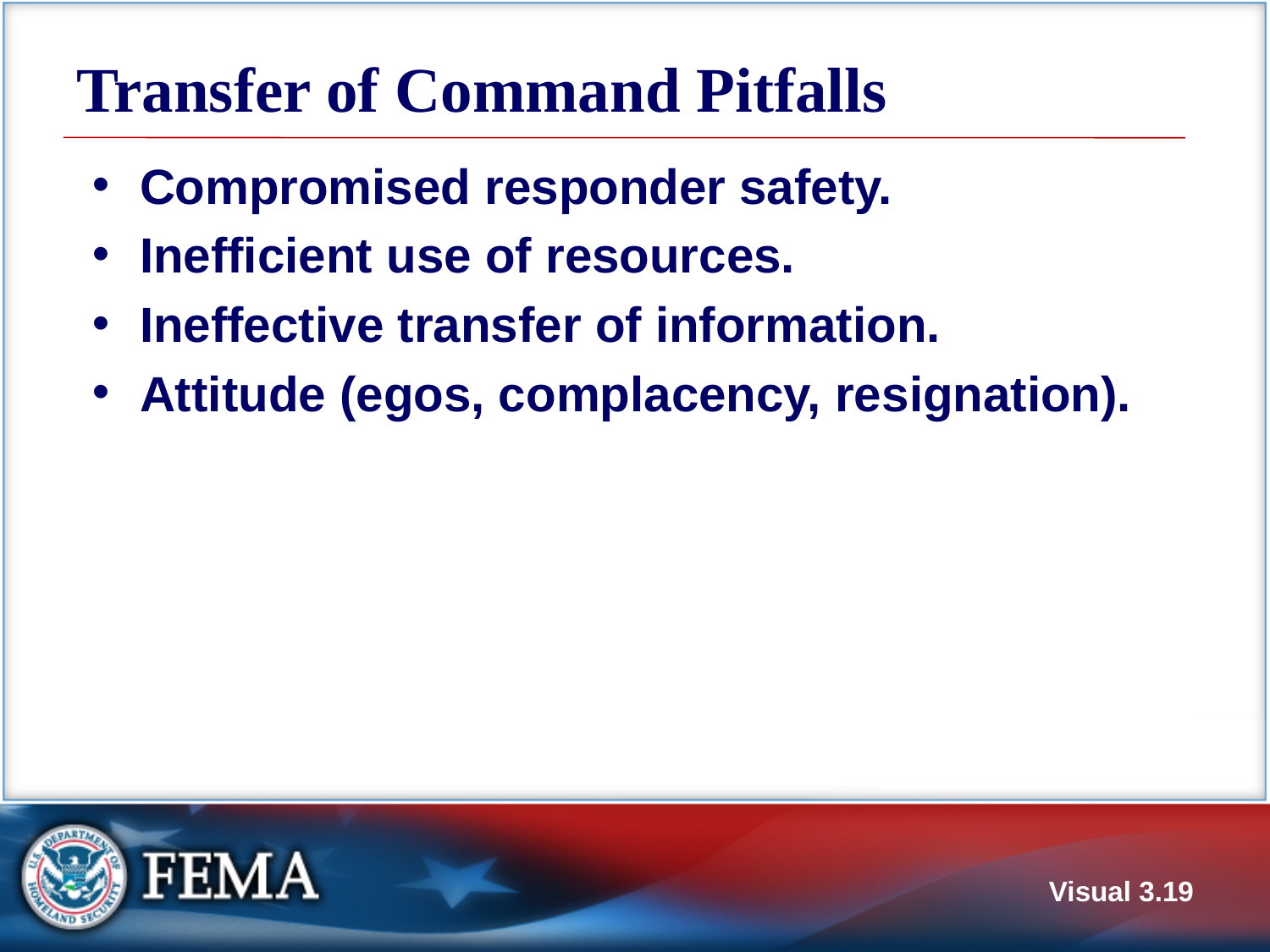

# Transfer of Command Pitfalls
Compromised responder safety.
Inefficient use of resources.
Ineffective transfer of information.
Attitude (egos, complacency, resignation).
Visual 3.19